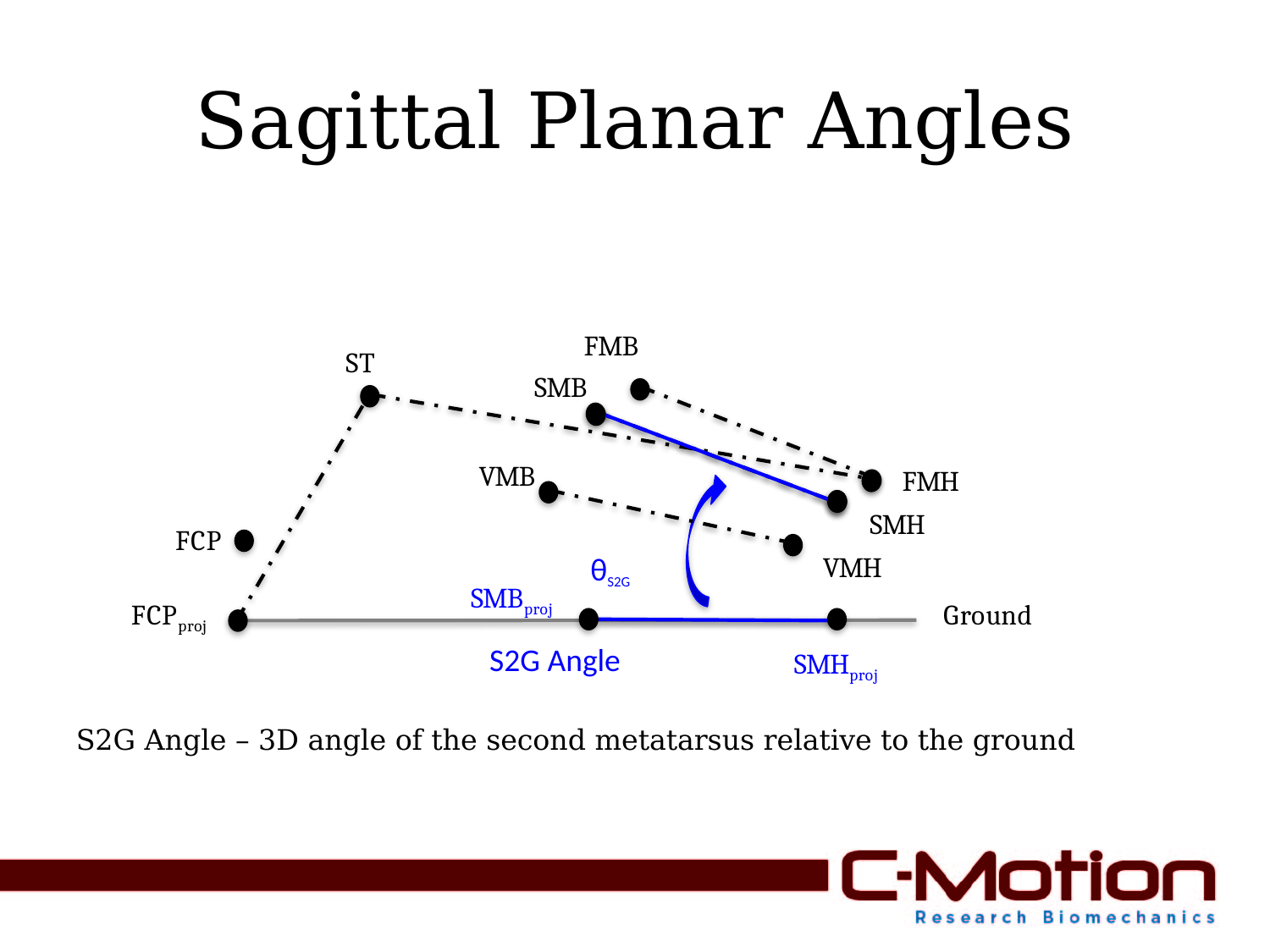

# Sagittal Planar Angles
FMB
ST
SMB

FCP

FCPproj
Ground

VMB
FMH

SMH

θS2G
VMH
SMBproj

S2G Angle
SMHproj
S2G Angle – 3D angle of the second metatarsus relative to the ground